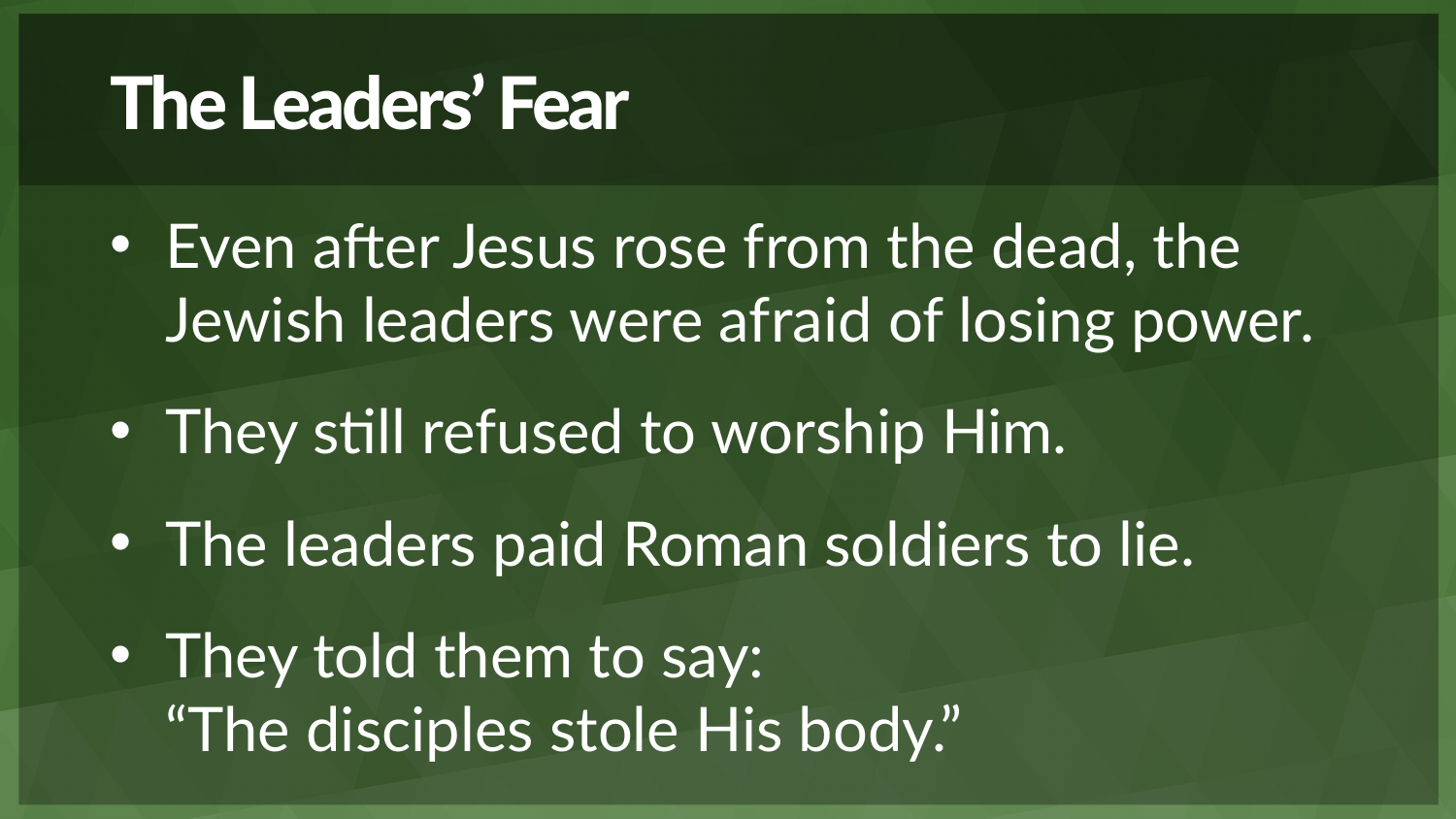

# The Leaders’ Fear
Even after Jesus rose from the dead, the Jewish leaders were afraid of losing power.
They still refused to worship Him.
The leaders paid Roman soldiers to lie.
They told them to say:
“The disciples stole His body.”